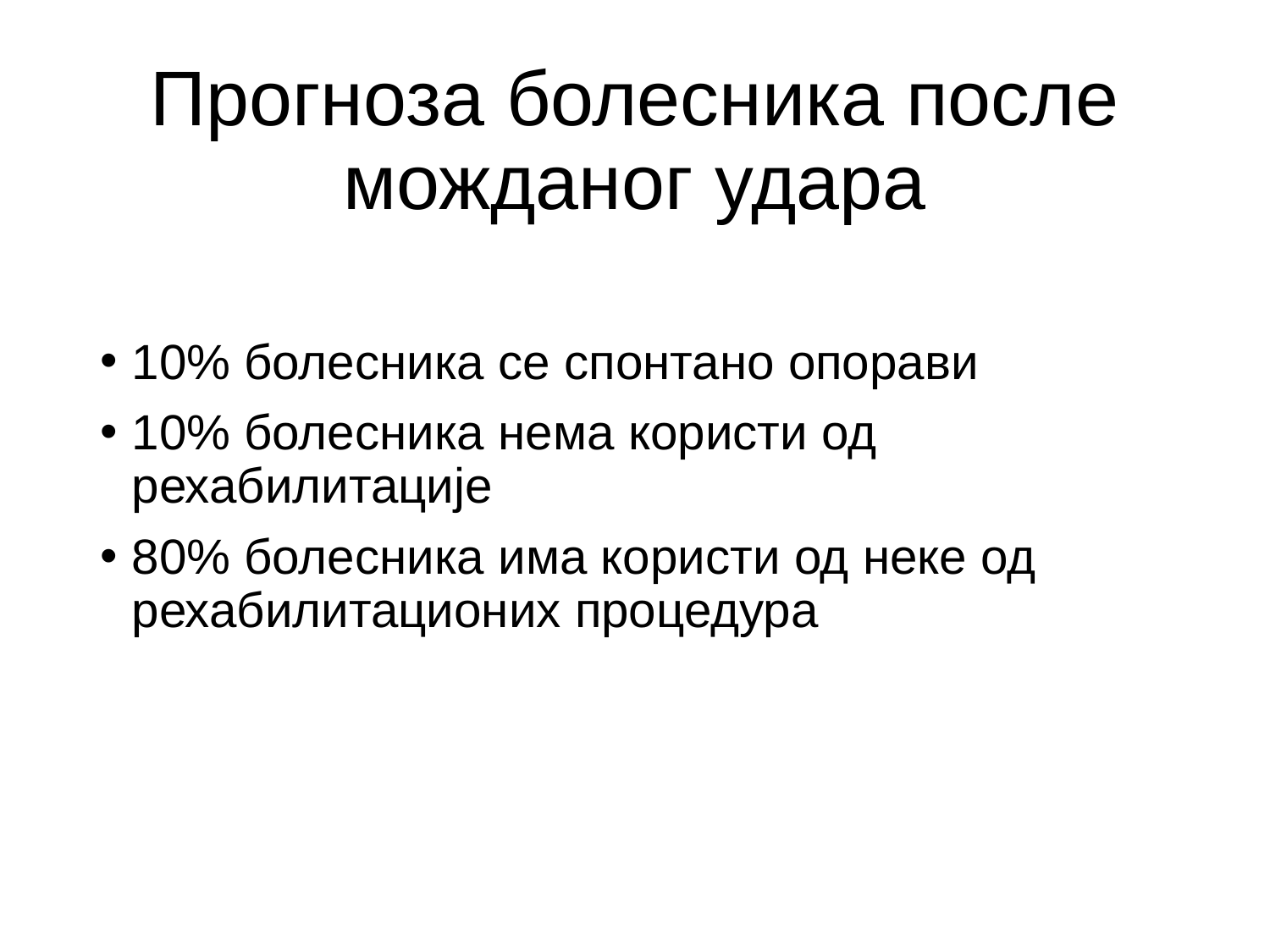

# Прогноза болесника после можданог удара

10% болесника се спонтано опорави
10% болесника нема користи од рехабилитације
80% болесника има користи од неке од рехабилитационих процедура